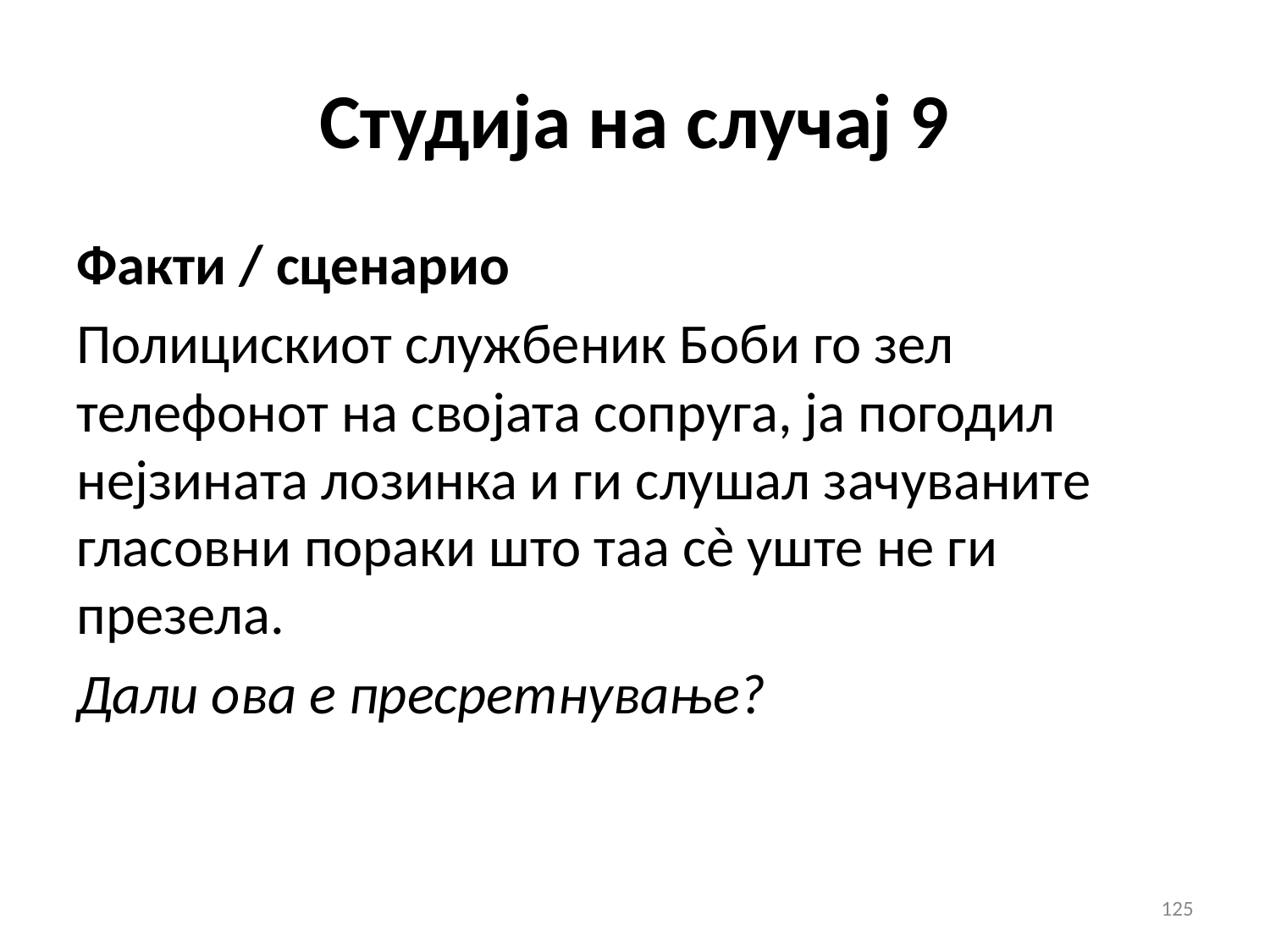

# Студија на случај 9
Факти / сценарио
Полицискиот службеник Боби го зел телефонот на својата сопруга, ја погодил нејзината лозинка и ги слушал зачуваните гласовни пораки што таа сè уште не ги презела.
Дали ова е пресретнување?
125